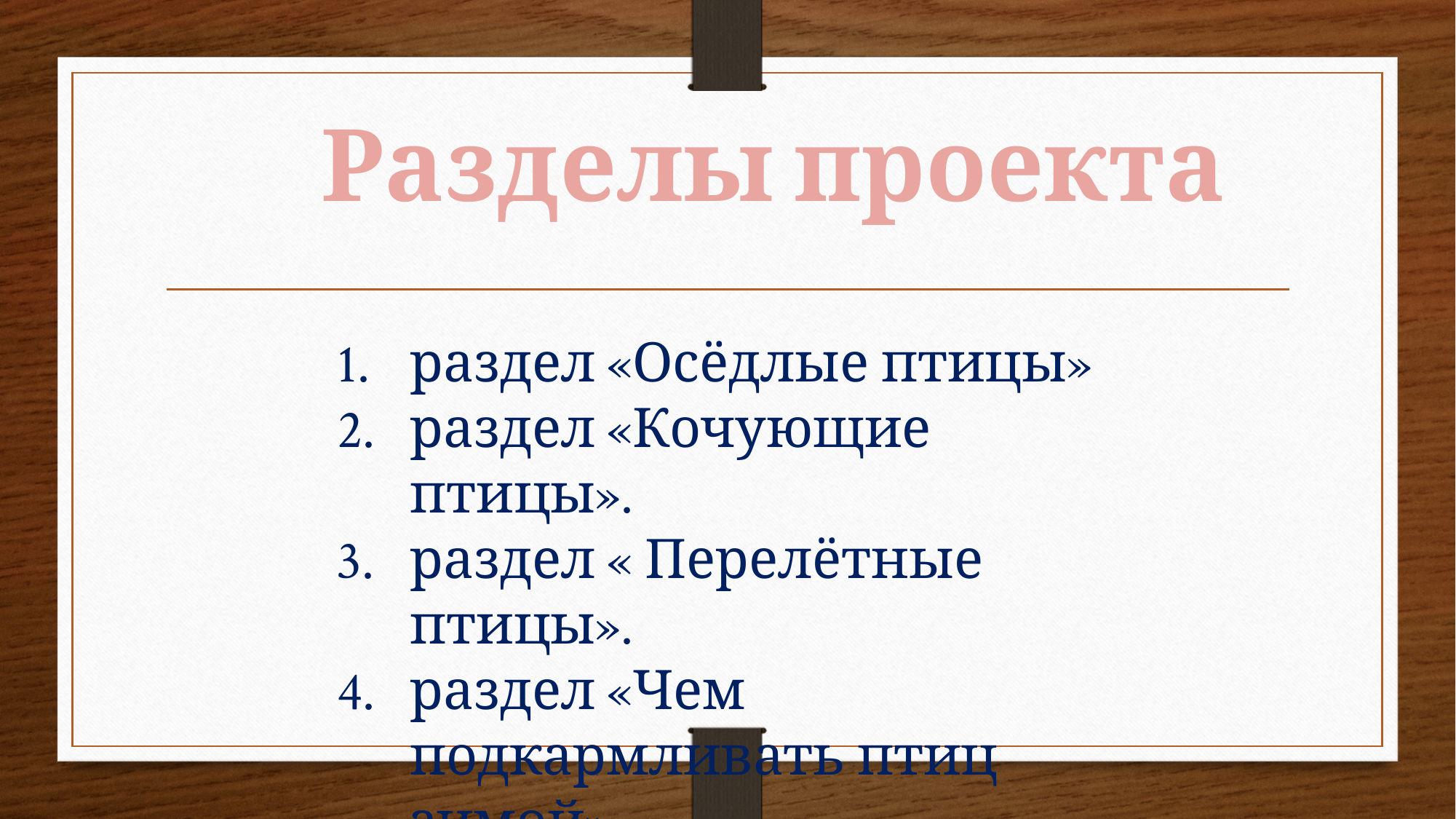

Разделы проекта
раздел «Осёдлые птицы»
раздел «Кочующие птицы».
раздел « Перелётные птицы».
раздел «Чем подкармливать птиц зимой».